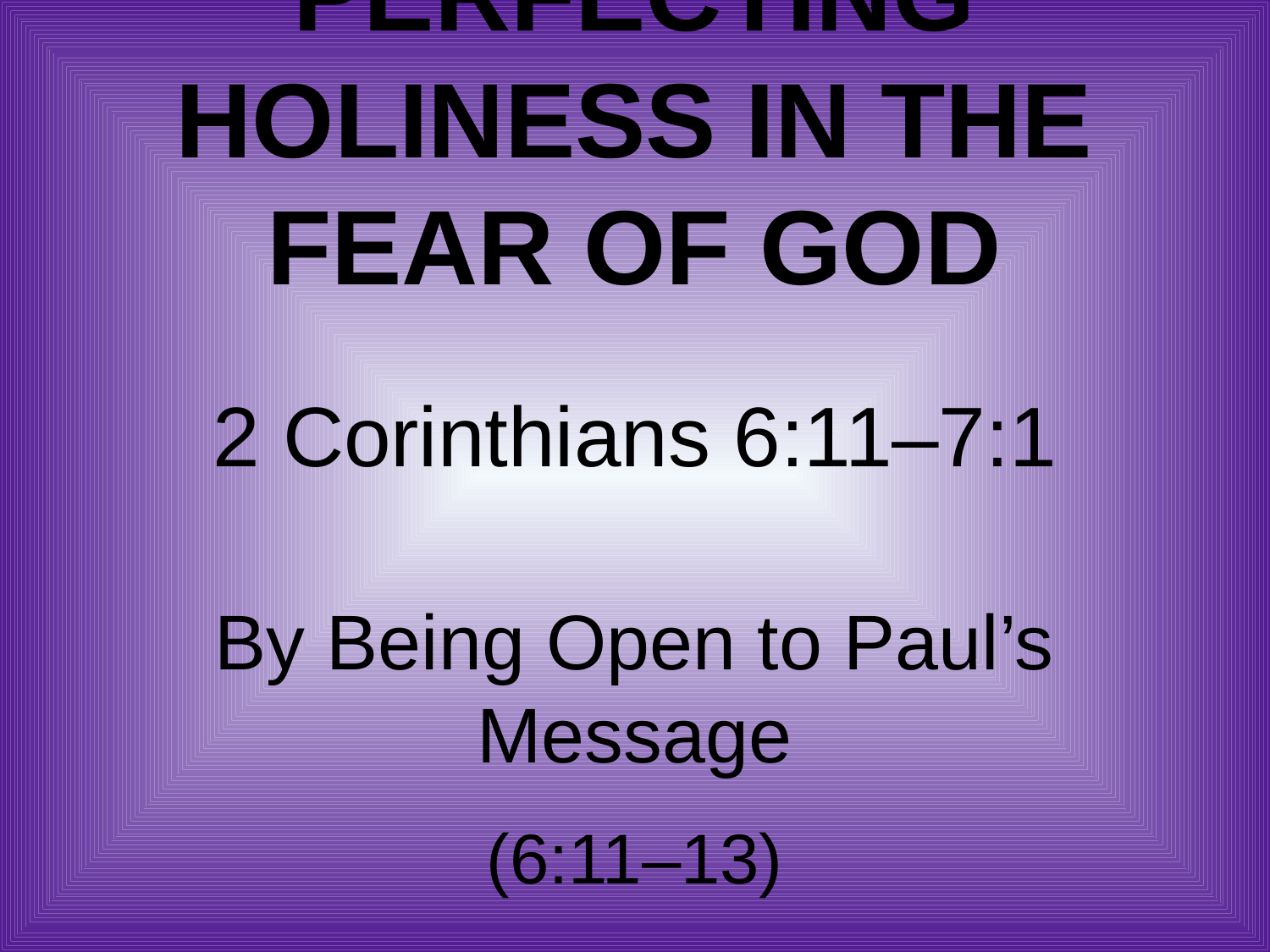

# Perfecting Holiness in the Fear of God
2 Corinthians 6:11–7:1

By Being Open to Paul’s Message
(6:11–13)